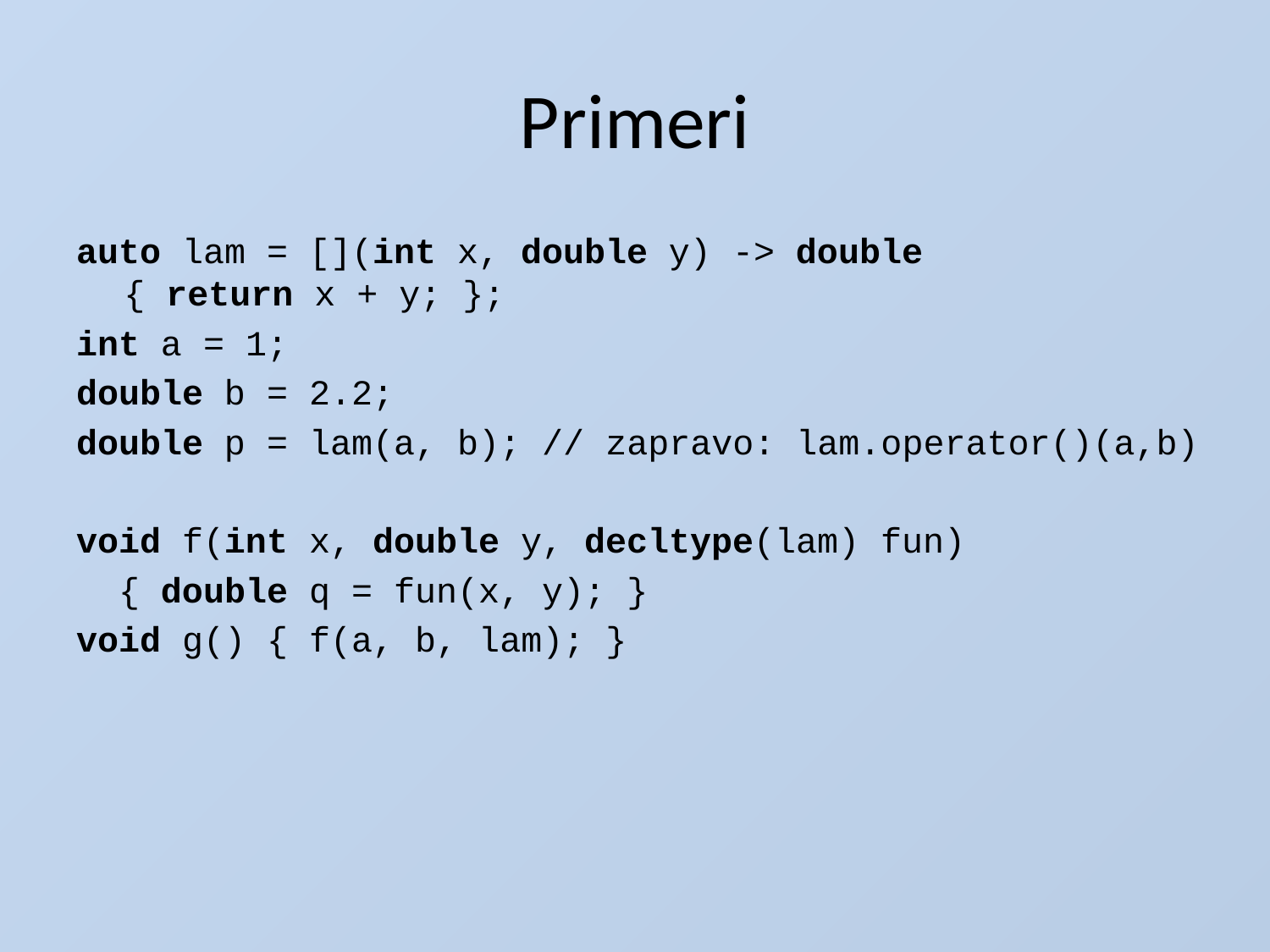

# Primeri
auto lam = [](int x, double y) -> double
{ return x + y; };
int a = 1;
double b = 2.2;
double p = lam(a, b); // zapravo: lam.operator()(a,b)

void f(int x, double y, decltype(lam) fun)
  { double q = fun(x, y); }
void g() { f(a, b, lam); }